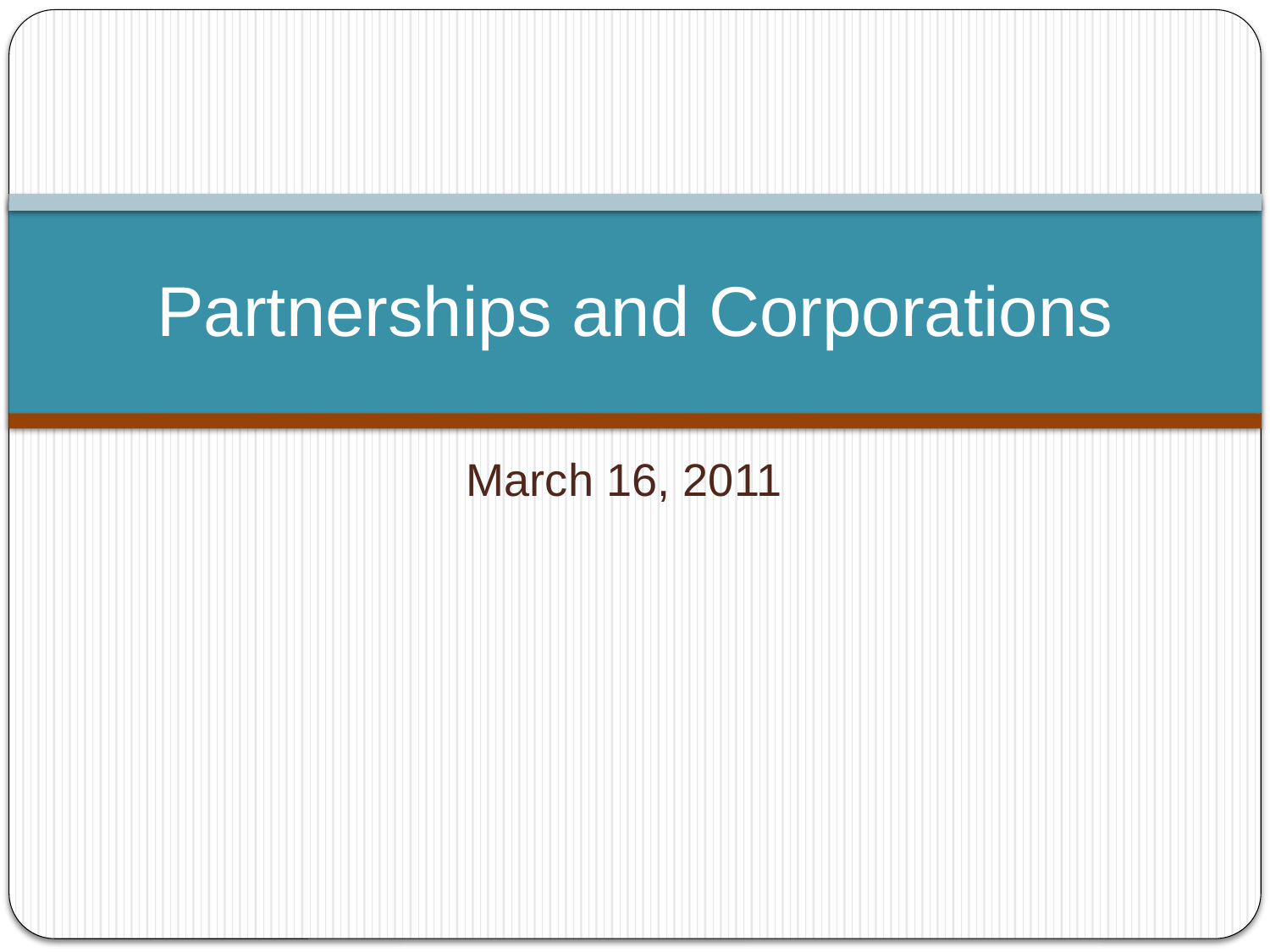

# Partnerships and Corporations
March 16, 2011